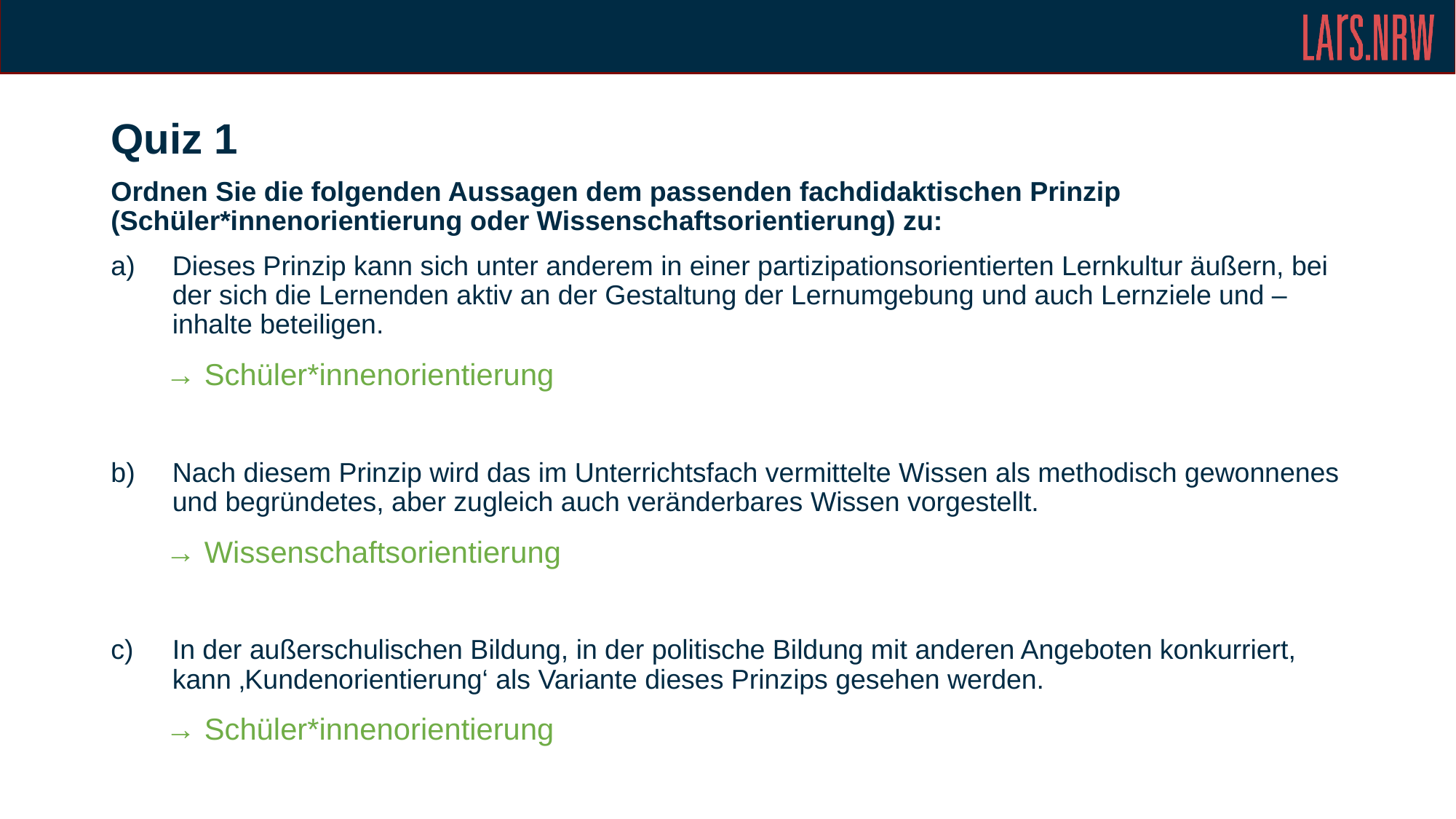

Quiz 1
Ordnen Sie die folgenden Aussagen dem passenden fachdidaktischen Prinzip (Schüler*innenorientierung oder Wissenschaftsorientierung) zu:
Dieses Prinzip kann sich unter anderem in einer partizipationsorientierten Lernkultur äußern, bei der sich die Lernenden aktiv an der Gestaltung der Lernumgebung und auch Lernziele und –inhalte beteiligen.
→ Schüler*innenorientierung

Nach diesem Prinzip wird das im Unterrichtsfach vermittelte Wissen als methodisch gewonnenes und begründetes, aber zugleich auch veränderbares Wissen vorgestellt.
→ Wissenschaftsorientierung

In der außerschulischen Bildung, in der politische Bildung mit anderen Angeboten konkurriert, kann ‚Kundenorientierung‘ als Variante dieses Prinzips gesehen werden.
→ Schüler*innenorientierung